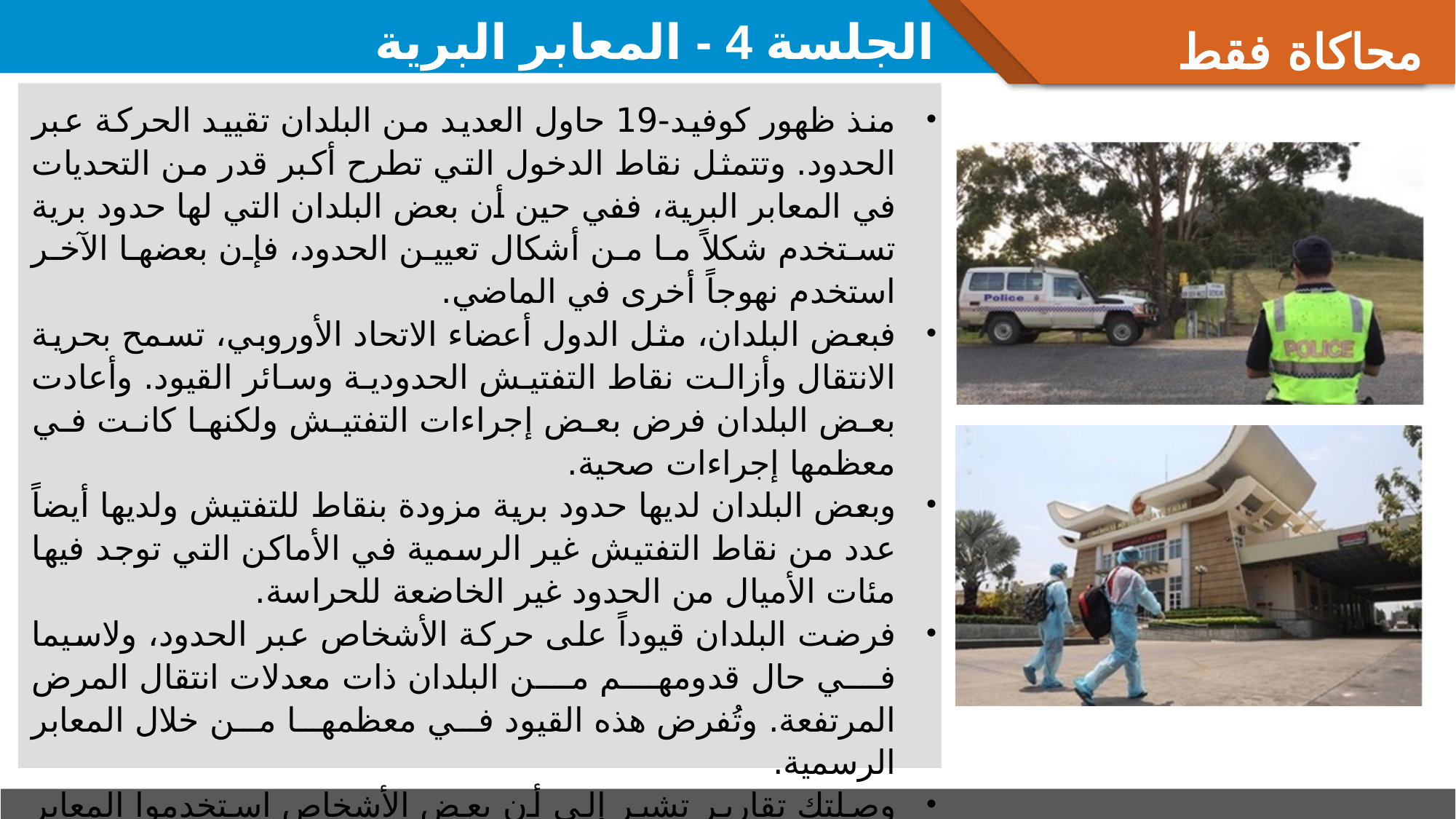

محاكاة فقط
# الجلسة 4 - المعابر البرية

منذ ظهور كوفيد-19 حاول العديد من البلدان تقييد الحركة عبر الحدود. وتتمثل نقاط الدخول التي تطرح أكبر قدر من التحديات في المعابر البرية، ففي حين أن بعض البلدان التي لها حدود برية تستخدم شكلاً ما من أشكال تعيين الحدود، فإن بعضها الآخر استخدم نهوجاً أخرى في الماضي.
فبعض البلدان، مثل الدول أعضاء الاتحاد الأوروبي، تسمح بحرية الانتقال وأزالت نقاط التفتيش الحدودية وسائر القيود. وأعادت بعض البلدان فرض بعض إجراءات التفتيش ولكنها كانت في معظمها إجراءات صحية.
وبعض البلدان لديها حدود برية مزودة بنقاط للتفتيش ولديها أيضاً عدد من نقاط التفتيش غير الرسمية في الأماكن التي توجد فيها مئات الأميال من الحدود غير الخاضعة للحراسة.
فرضت البلدان قيوداً على حركة الأشخاص عبر الحدود، ولاسيما في حال قدومهم من البلدان ذات معدلات انتقال المرض المرتفعة. وتُفرض هذه القيود في معظمها من خلال المعابر الرسمية.
وصلتك تقارير تشير إلى أن بعض الأشخاص استخدموا المعابر غير الرسمية للتهرب من الفحص لتحري كوفيد-19.